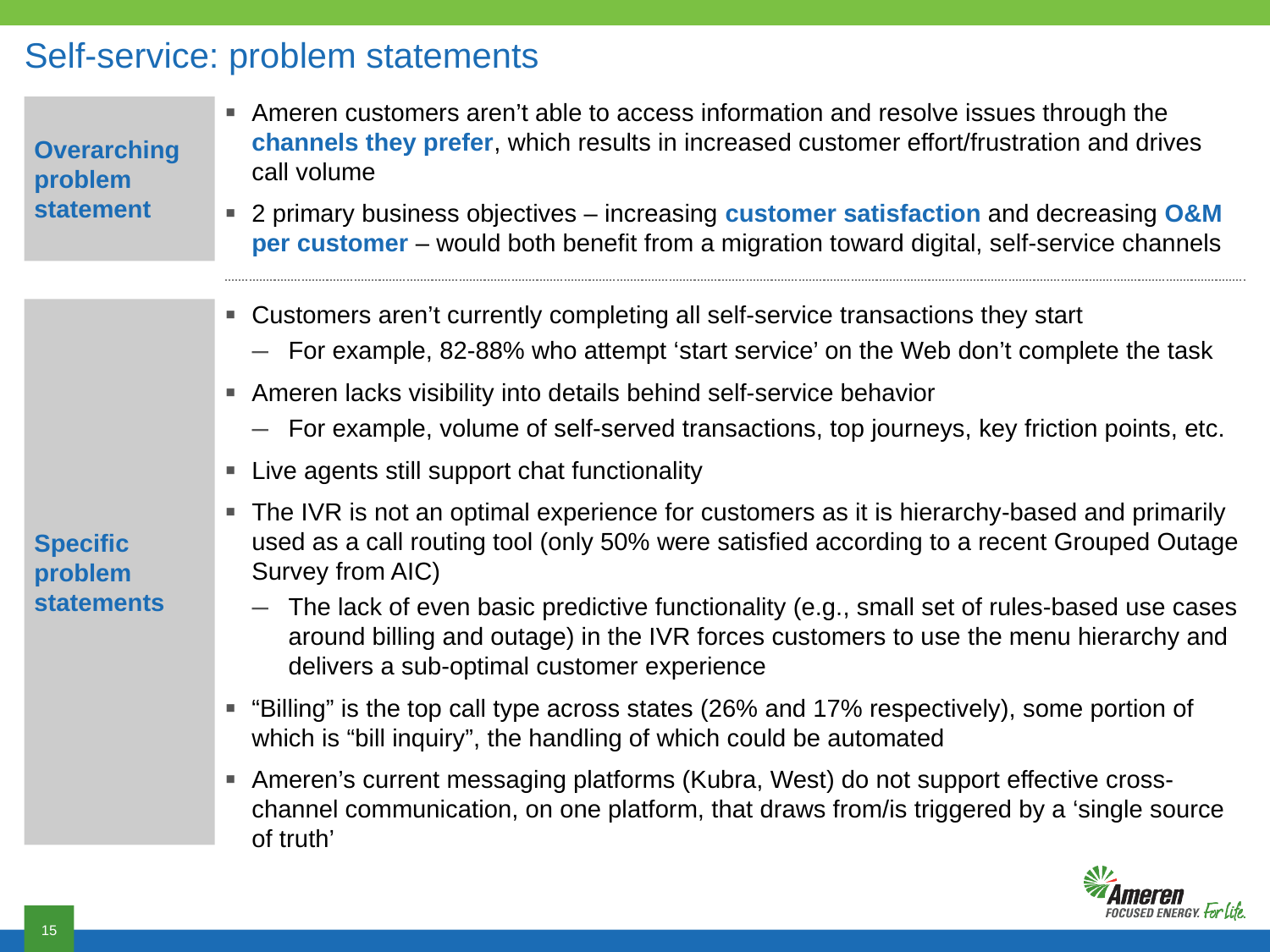

# Self-service: problem statements
Overarching
problem statement
Ameren customers aren’t able to access information and resolve issues through the channels they prefer, which results in increased customer effort/frustration and drives call volume
2 primary business objectives – increasing customer satisfaction and decreasing O&M per customer – would both benefit from a migration toward digital, self-service channels
Customers aren’t currently completing all self-service transactions they start
For example, 82-88% who attempt ‘start service’ on the Web don’t complete the task
Ameren lacks visibility into details behind self-service behavior
For example, volume of self-served transactions, top journeys, key friction points, etc.
Live agents still support chat functionality
The IVR is not an optimal experience for customers as it is hierarchy-based and primarily used as a call routing tool (only 50% were satisfied according to a recent Grouped Outage Survey from AIC)
The lack of even basic predictive functionality (e.g., small set of rules-based use cases around billing and outage) in the IVR forces customers to use the menu hierarchy and delivers a sub-optimal customer experience
“Billing” is the top call type across states (26% and 17% respectively), some portion of which is “bill inquiry”, the handling of which could be automated
Ameren’s current messaging platforms (Kubra, West) do not support effective cross-channel communication, on one platform, that draws from/is triggered by a ‘single source of truth’
Specific problem statements